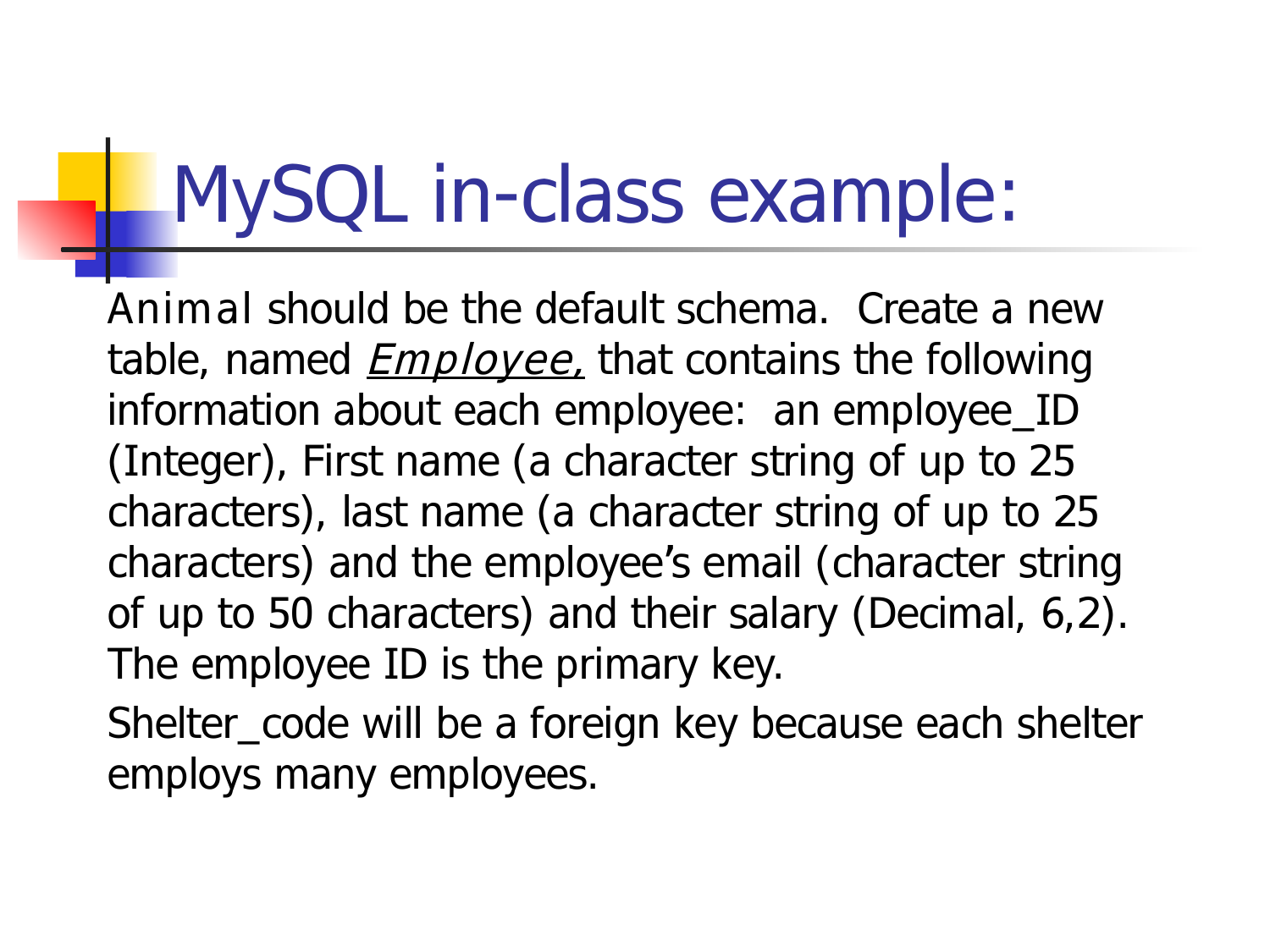

# MySQL in-class example:
Animal should be the default schema.  Create a new table, named Employee, that contains the following information about each employee:  an employee_ID (Integer), First name (a character string of up to 25 characters), last name (a character string of up to 25 characters) and the employee’s email (character string of up to 50 characters) and their salary (Decimal, 6,2). The employee ID is the primary key.
Shelter_code will be a foreign key because each shelter employs many employees.